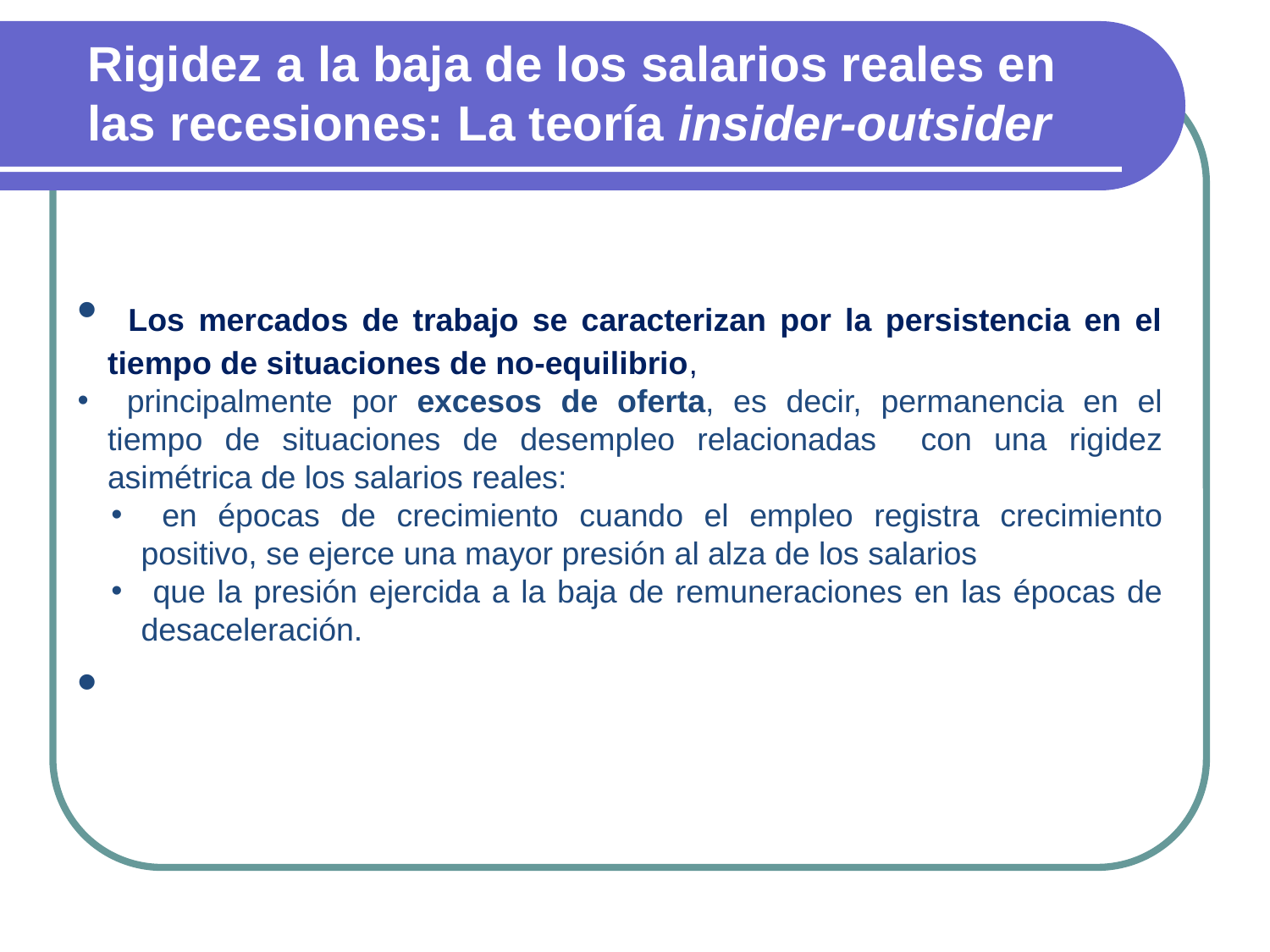

Rigidez a la baja de los salarios reales en las recesiones: La teoría insider-outsider
 Los mercados de trabajo se caracterizan por la persistencia en el tiempo de situaciones de no-equilibrio,
 principalmente por excesos de oferta, es decir, permanencia en el tiempo de situaciones de desempleo relacionadas  con una rigidez asimétrica de los salarios reales:
 en épocas de crecimiento cuando el empleo registra crecimiento positivo, se ejerce una mayor presión al alza de los salarios
 que la presión ejercida a la baja de remuneraciones en las épocas de desaceleración.